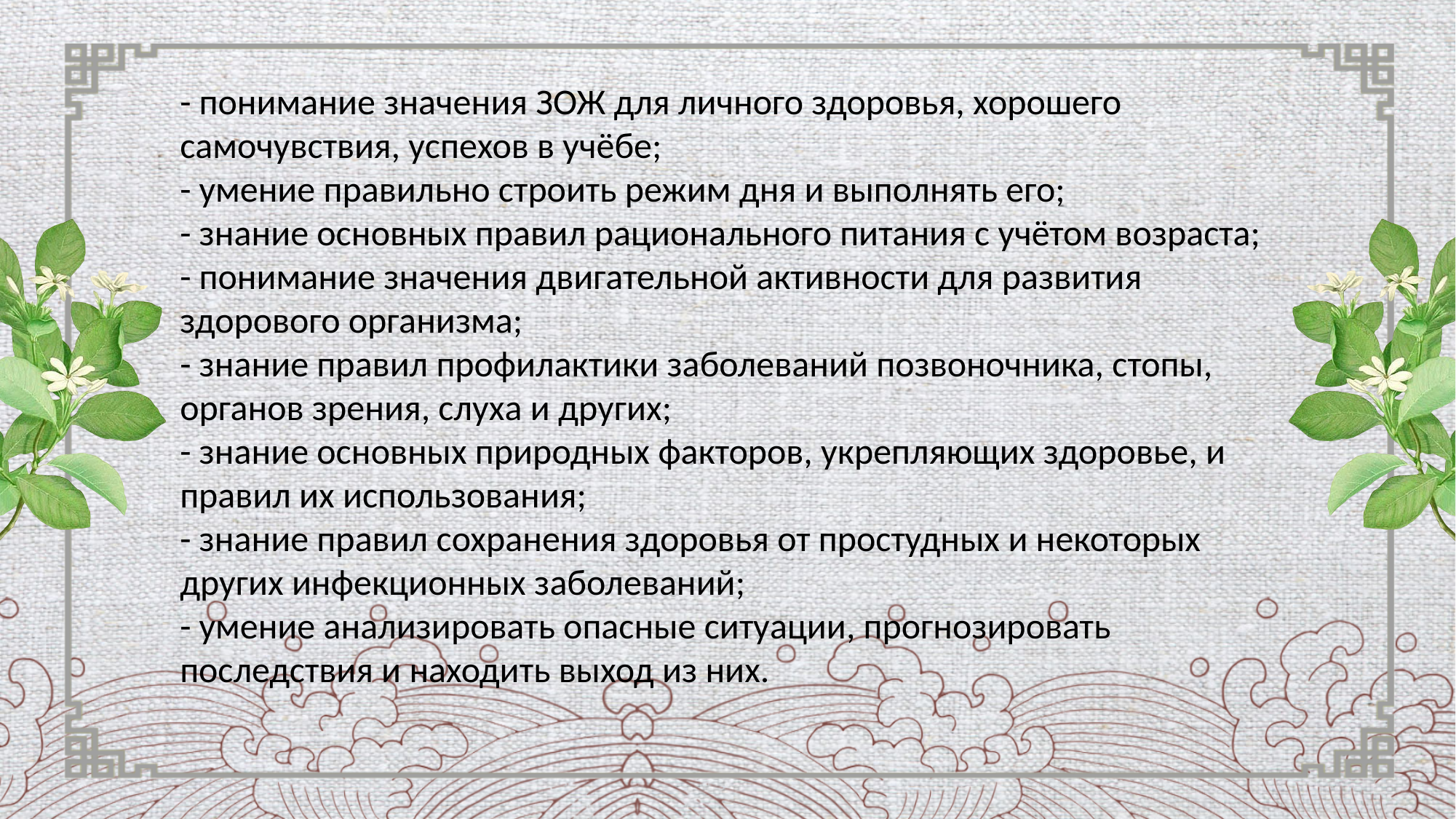

- понимание значения ЗОЖ для личного здоровья, хорошего самочувствия, успехов в учёбе;- умение правильно строить режим дня и выполнять его;- знание основных правил рационального питания с учётом возраста;- понимание значения двигательной активности для развития здорового организма;- знание правил профилактики заболеваний позвоночника, стопы, органов зрения, слуха и других;- знание основных природных факторов, укрепляющих здоровье, и правил их использования;- знание правил сохранения здоровья от простудных и некоторых других инфекционных заболеваний;- умение анализировать опасные ситуации, прогнозировать последствия и находить выход из них.